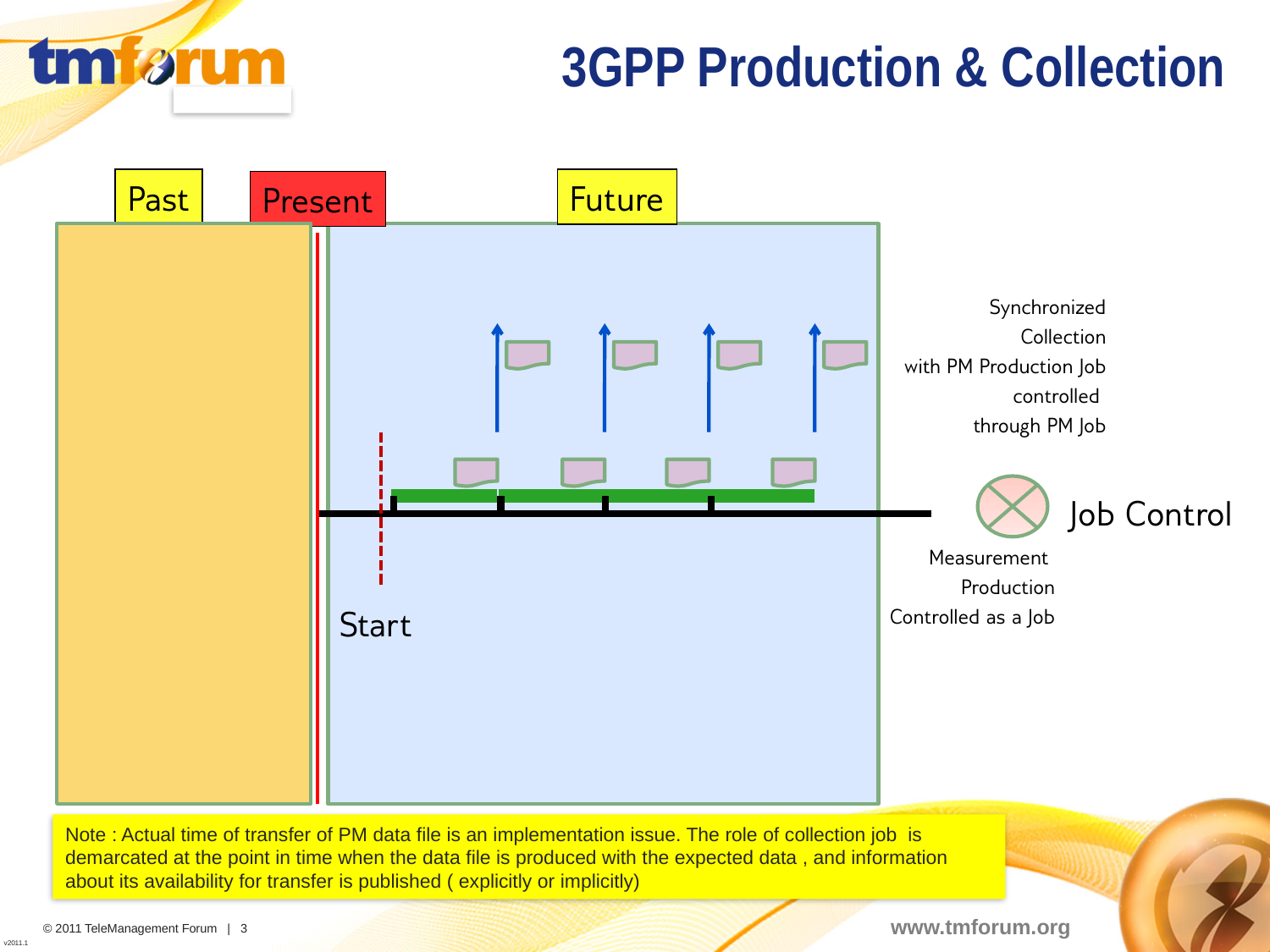

# 3GPP Production & Collection
Past
Future
Present

Synchronized
 Collection
with PM Production Job
 controlled
through PM Job

Job Control
Measurement
Production
Controlled as a Job
Start

Note : Actual time of transfer of PM data file is an implementation issue. The role of collection job  is demarcated at the point in time when the data file is produced with the expected data , and information about its availability for transfer is published ( explicitly or implicitly)